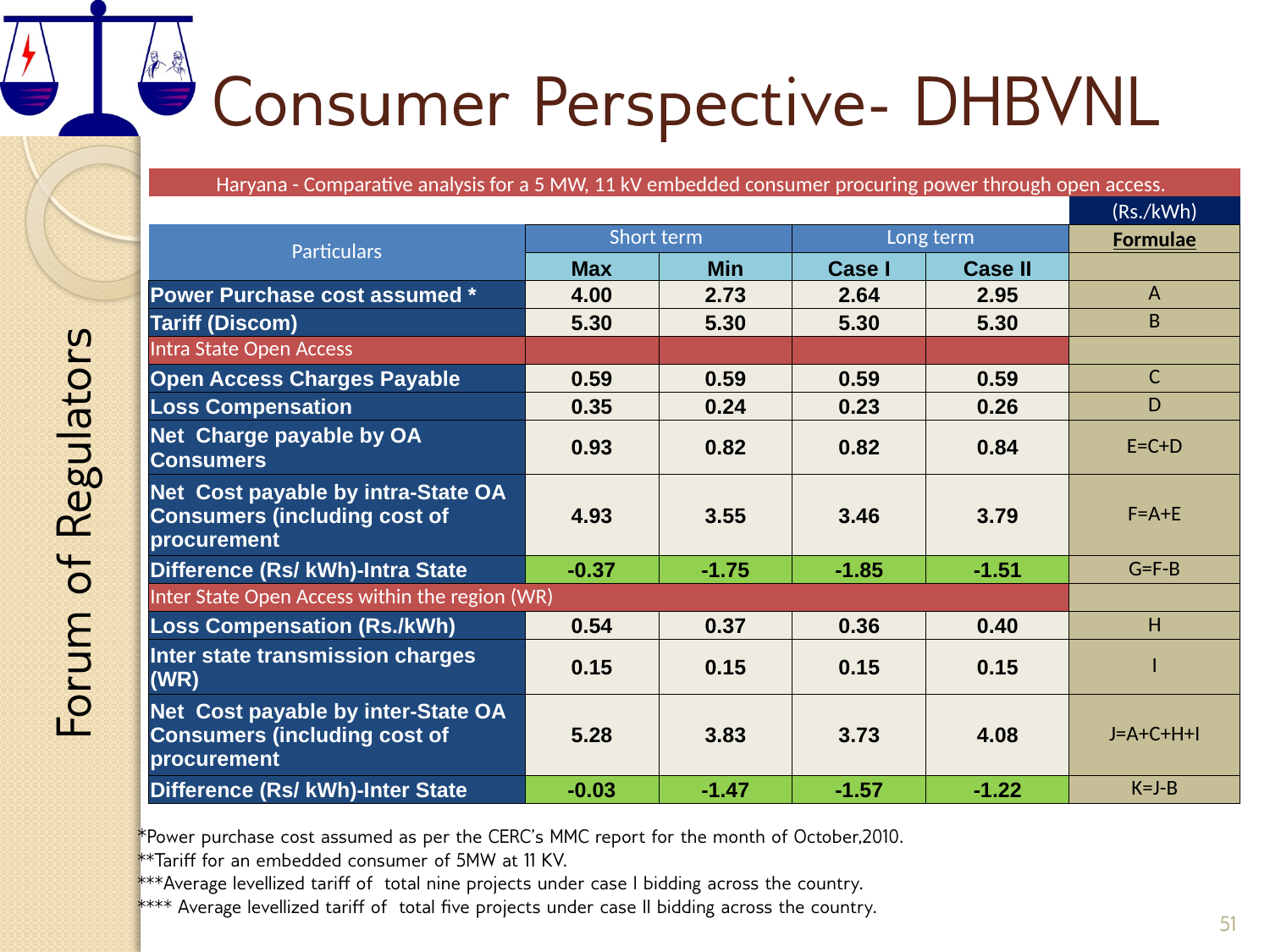

# Consumer Perspective- DHBVNL
| Haryana - Comparative analysis for a 5 MW, 11 kV embedded consumer procuring power through open access. |  |  |  |  |  |
| --- | --- | --- | --- | --- | --- |
|  |  |  |  |  | (Rs./kWh) |
| Particulars | Short term |  | Long term |  | Formulae |
|  | Max | Min | Case I | Case II |  |
| Power Purchase cost assumed \* | 4.00 | 2.73 | 2.64 | 2.95 | A |
| Tariff (Discom) | 5.30 | 5.30 | 5.30 | 5.30 | B |
| Intra State Open Access |  |  |  |  |  |
| Open Access Charges Payable | 0.59 | 0.59 | 0.59 | 0.59 | C |
| Loss Compensation | 0.35 | 0.24 | 0.23 | 0.26 | D |
| Net Charge payable by OA Consumers | 0.93 | 0.82 | 0.82 | 0.84 | E=C+D |
| Net Cost payable by intra-State OA Consumers (including cost of procurement | 4.93 | 3.55 | 3.46 | 3.79 | F=A+E |
| Difference (Rs/ kWh)-Intra State | -0.37 | -1.75 | -1.85 | -1.51 | G=F-B |
| Inter State Open Access within the region (WR) |  |  |  |  |  |
| Loss Compensation (Rs./kWh) | 0.54 | 0.37 | 0.36 | 0.40 | H |
| Inter state transmission charges (WR) | 0.15 | 0.15 | 0.15 | 0.15 | I |
| Net Cost payable by inter-State OA Consumers (including cost of procurement | 5.28 | 3.83 | 3.73 | 4.08 | J=A+C+H+I |
| Difference (Rs/ kWh)-Inter State | -0.03 | -1.47 | -1.57 | -1.22 | K=J-B |
*Power purchase cost assumed as per the CERC’s MMC report for the month of October,2010.
**Tariff for an embedded consumer of 5MW at 11 KV.
***Average levellized tariff of  total nine projects under case I bidding across the country.
**** Average levellized tariff of  total five projects under case II bidding across the country.
51